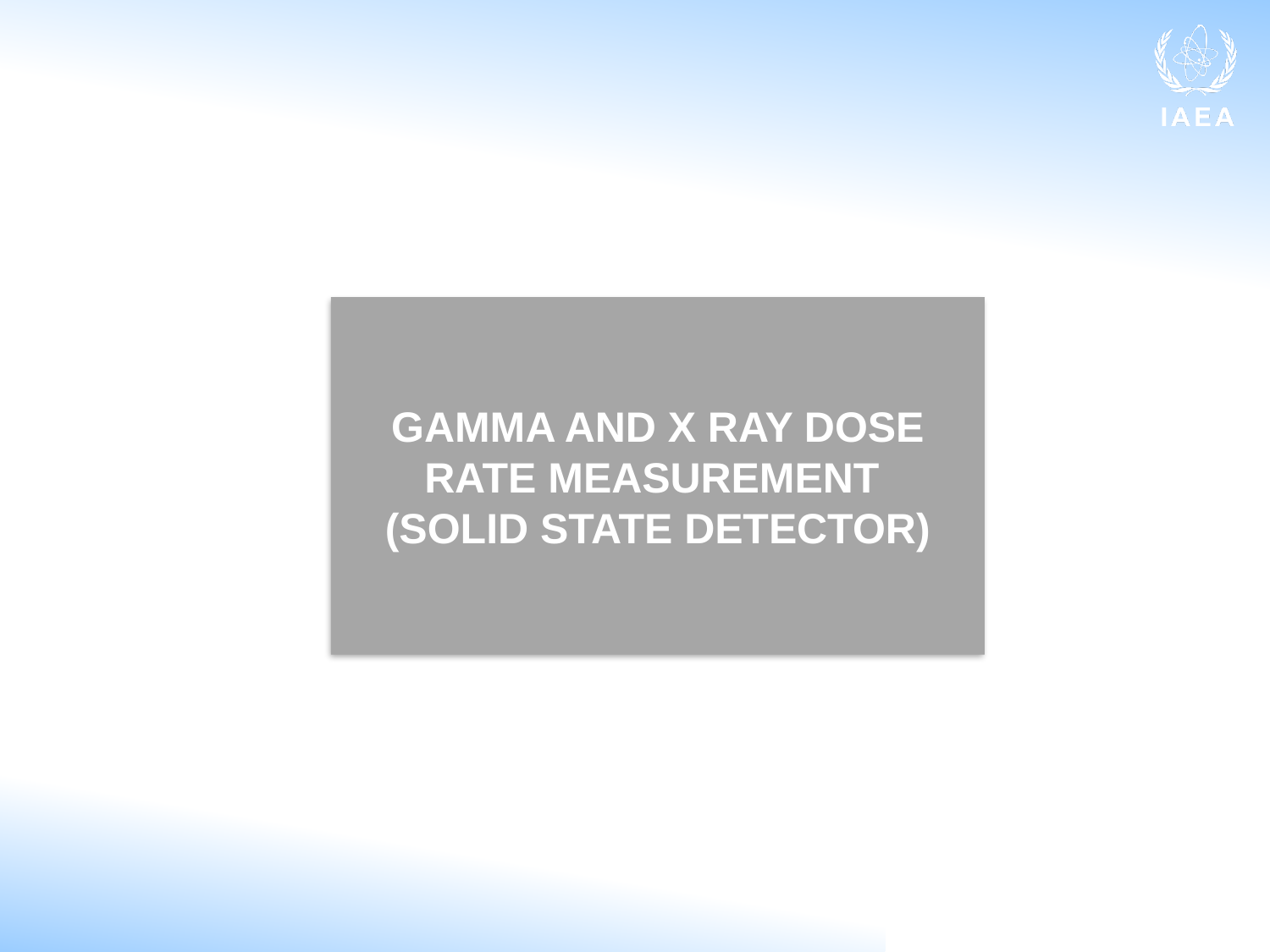

GAMMA AND X RAY DOSE RATE MEASUREMENT
(SOLID STATE DETECTOR)